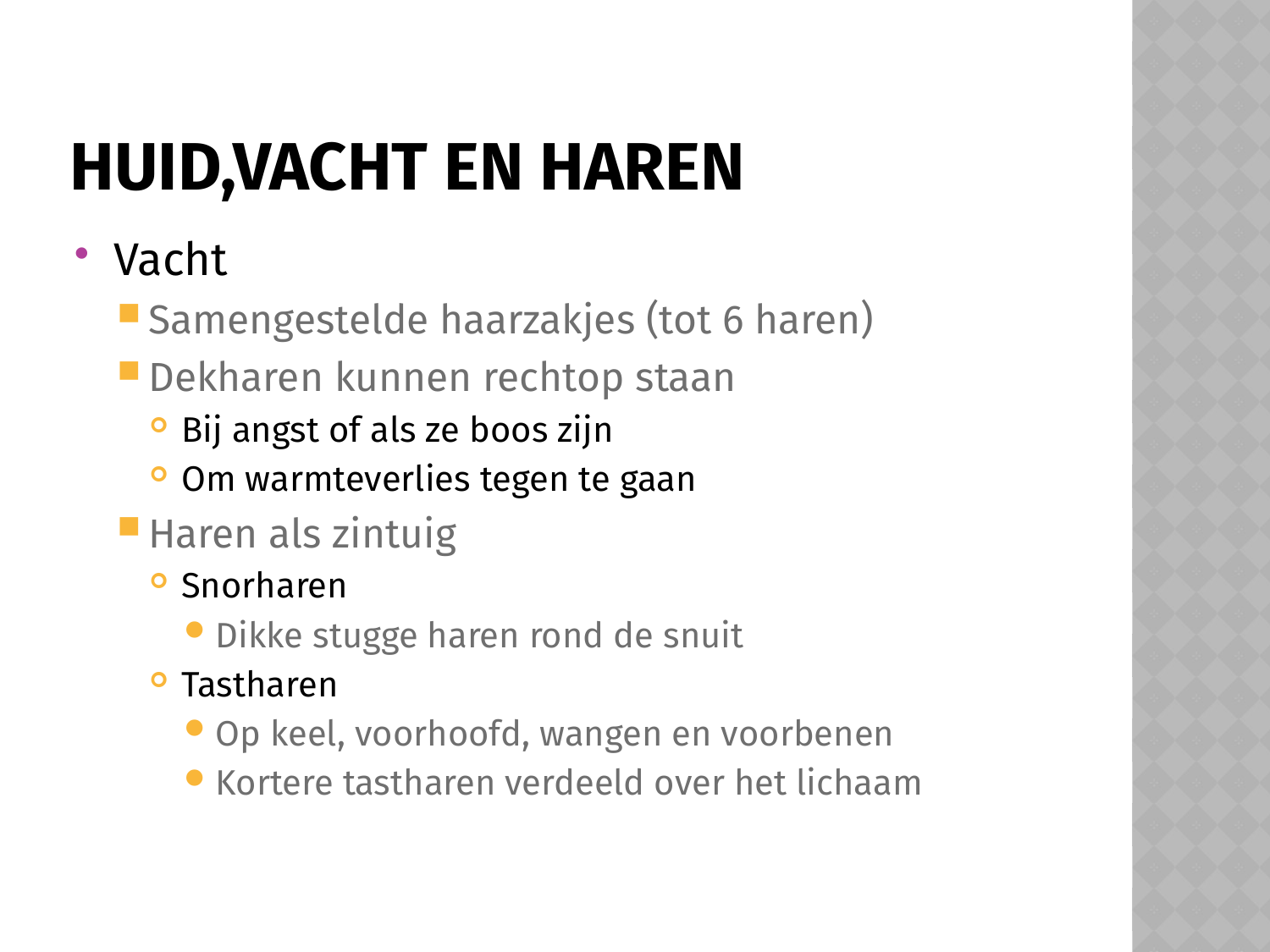

# Huid,vacht en haren
Vacht
Samengestelde haarzakjes (tot 6 haren)
Dekharen kunnen rechtop staan
Bij angst of als ze boos zijn
Om warmteverlies tegen te gaan
Haren als zintuig
Snorharen
Dikke stugge haren rond de snuit
Tastharen
Op keel, voorhoofd, wangen en voorbenen
Kortere tastharen verdeeld over het lichaam